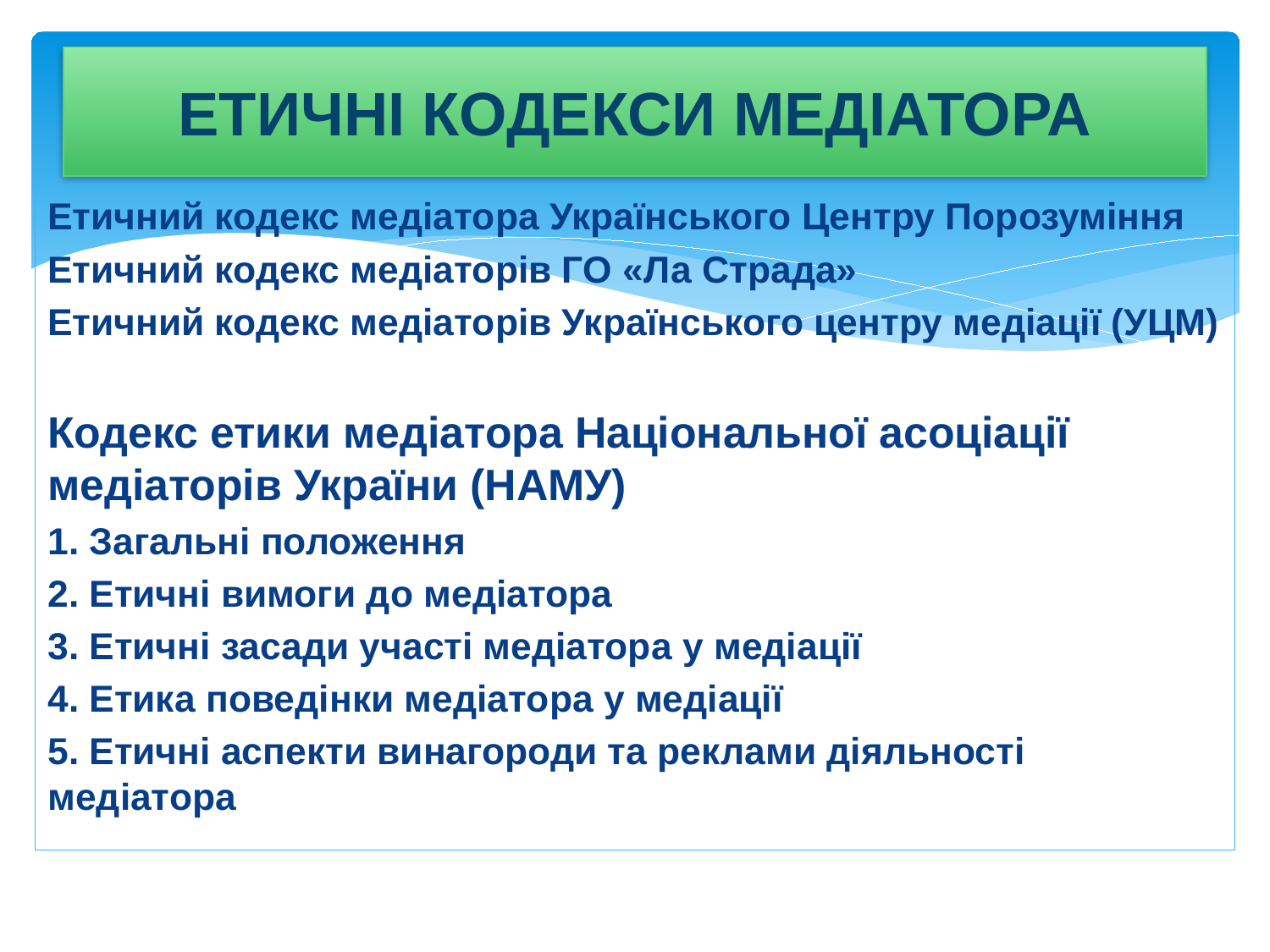

# ЕТИЧНІ КОДЕКСИ МЕДІАТОРА
Етичний кодекс медіатора Українського Центру Порозуміння
Етичний кодекс медіаторів ГО «Ла Страда»
Етичний кодекс медіаторів Українського центру медіації (УЦМ)

Кодекс етики медіатора Національної асоціації медіаторів України (НАМУ)
1. Загальні положення
2. Етичні вимоги до медіатора
3. Етичні засади участі медіатора у медіації
4. Етика поведінки медіатора у медіації
5. Етичні аспекти винагороди та реклами діяльності медіатора